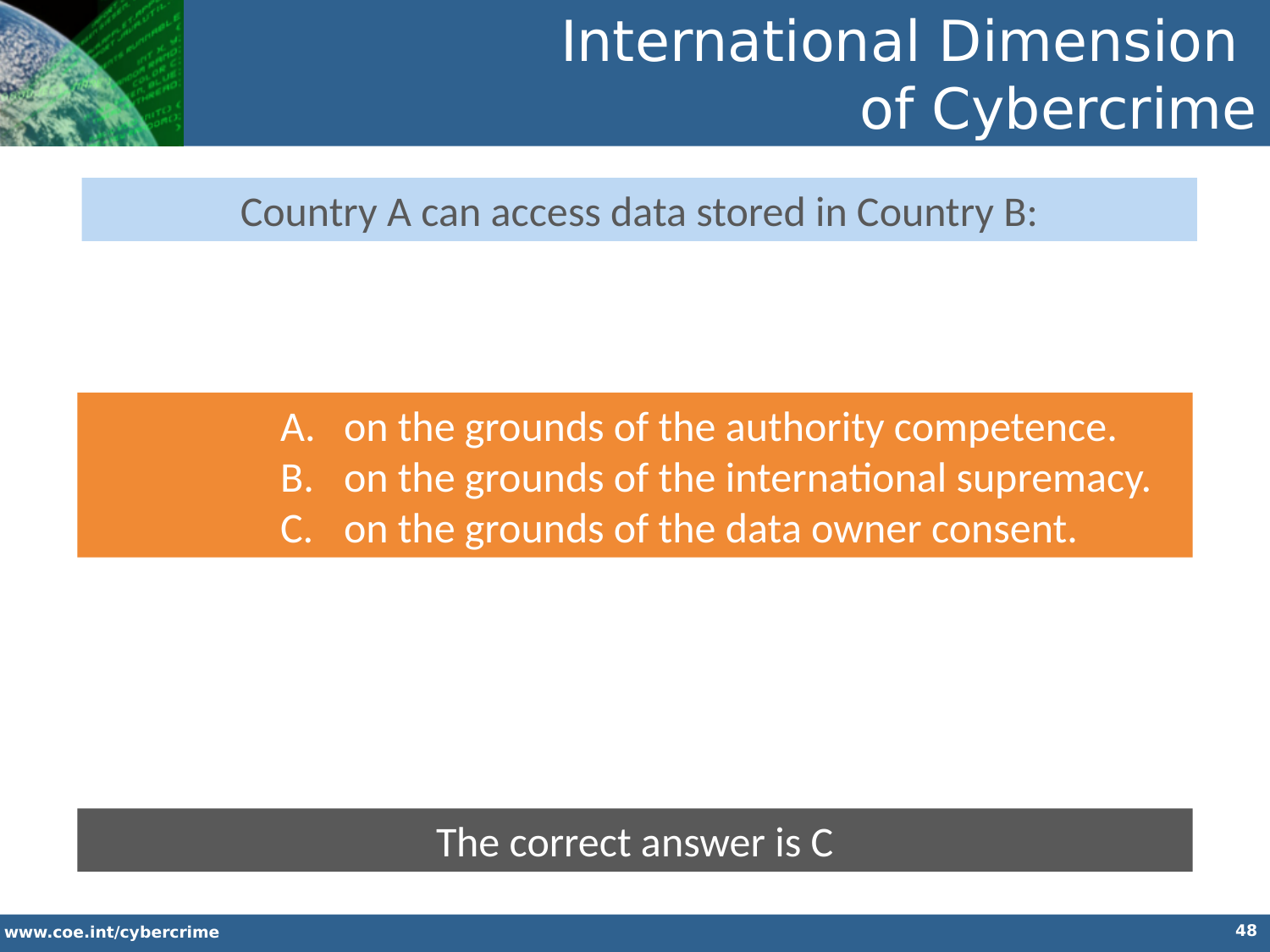

International Dimension
of Cybercrime
Country A can access data stored in Country B:
on the grounds of the authority competence.
on the grounds of the international supremacy.
on the grounds of the data owner consent.
The correct answer is C
48